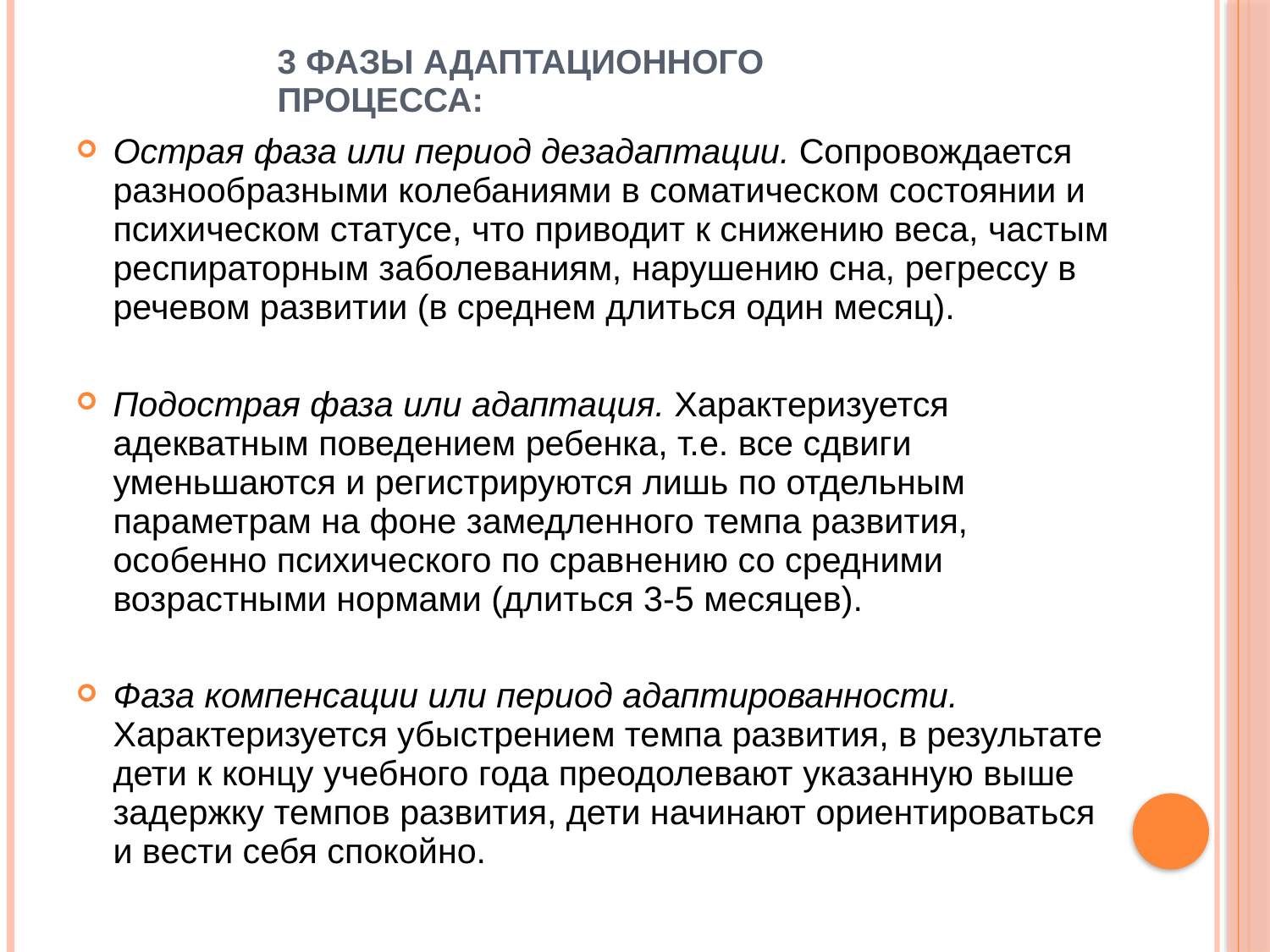

# 3 фазы адаптационного процесса:
Острая фаза или период дезадаптации. Сопровождается разнообразными колебаниями в соматическом состоянии и психическом статусе, что приводит к снижению веса, частым респираторным заболеваниям, нарушению сна, регрессу в речевом развитии (в среднем длиться один месяц).

Подострая фаза или адаптация. Характеризуется адекватным поведением ребенка, т.е. все сдвиги уменьшаются и регистрируются лишь по отдельным параметрам на фоне замедленного темпа развития, особенно психического по сравнению со средними возрастными нормами (длиться 3-5 месяцев).

Фаза компенсации или период адаптированности. Характеризуется убыстрением темпа развития, в результате дети к концу учебного года преодолевают указанную выше задержку темпов развития, дети начинают ориентироваться и вести себя спокойно.